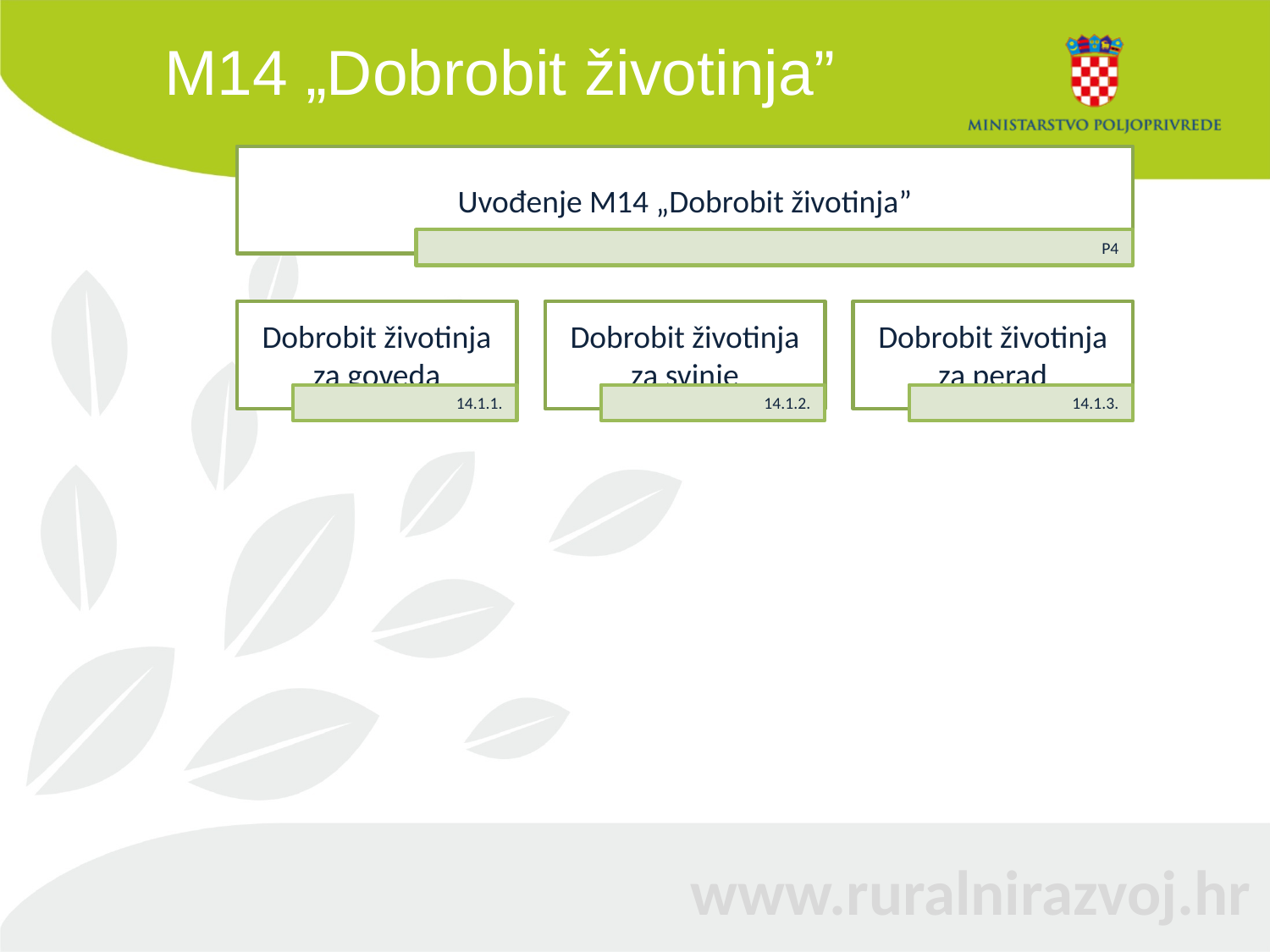

# M14 „Dobrobit životinja”
Uvođenje M14 „Dobrobit životinja”
P4
Dobrobit životinja za goveda
14.1.1.
Dobrobit životinja za svinje
14.1.2.
Dobrobit životinja za perad
14.1.3.